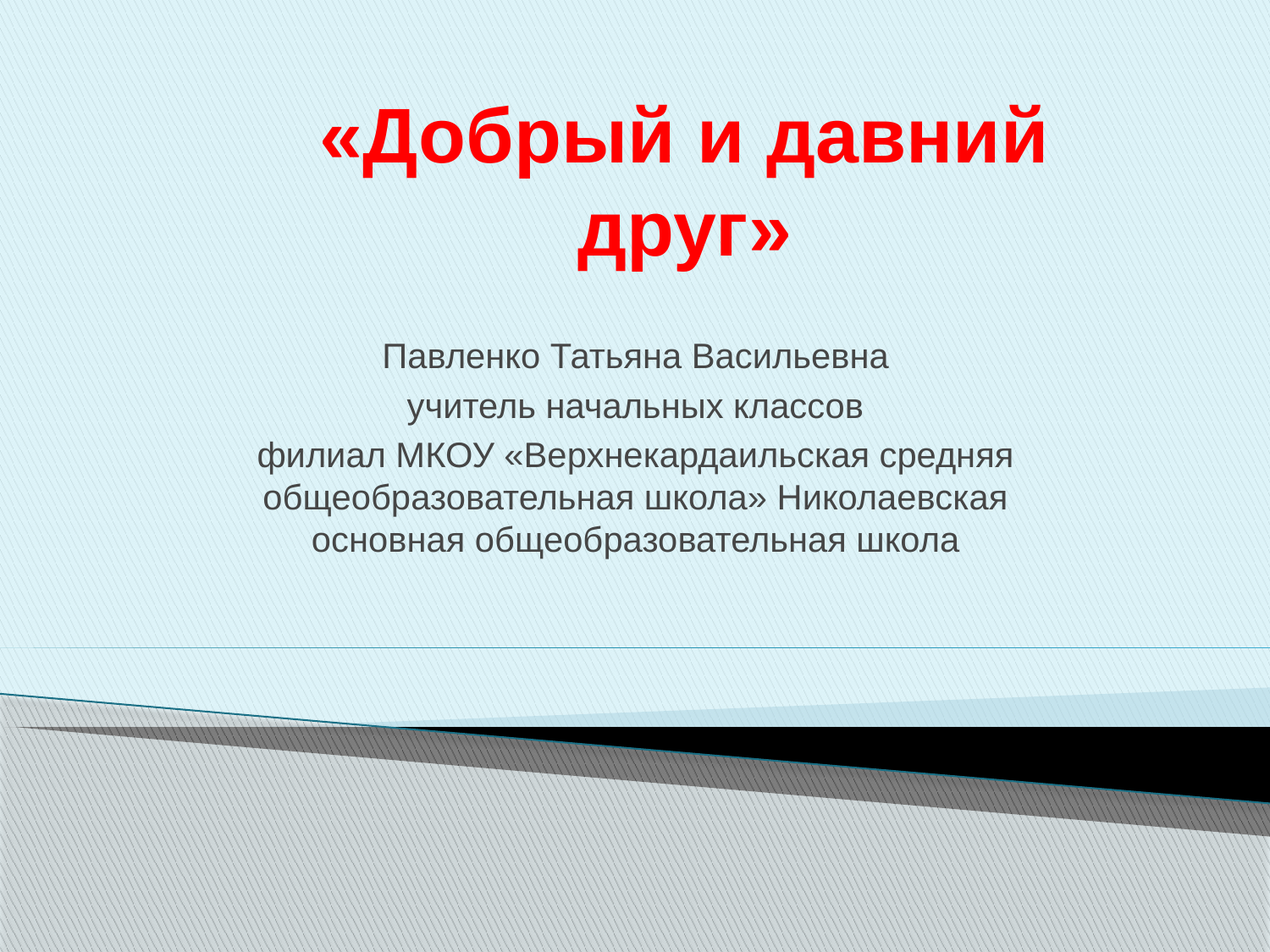

«Добрый и давний друг»
Павленко Татьяна Васильевна
учитель начальных классов
филиал МКОУ «Верхнекардаильская средняя общеобразовательная школа» Николаевская основная общеобразовательная школа